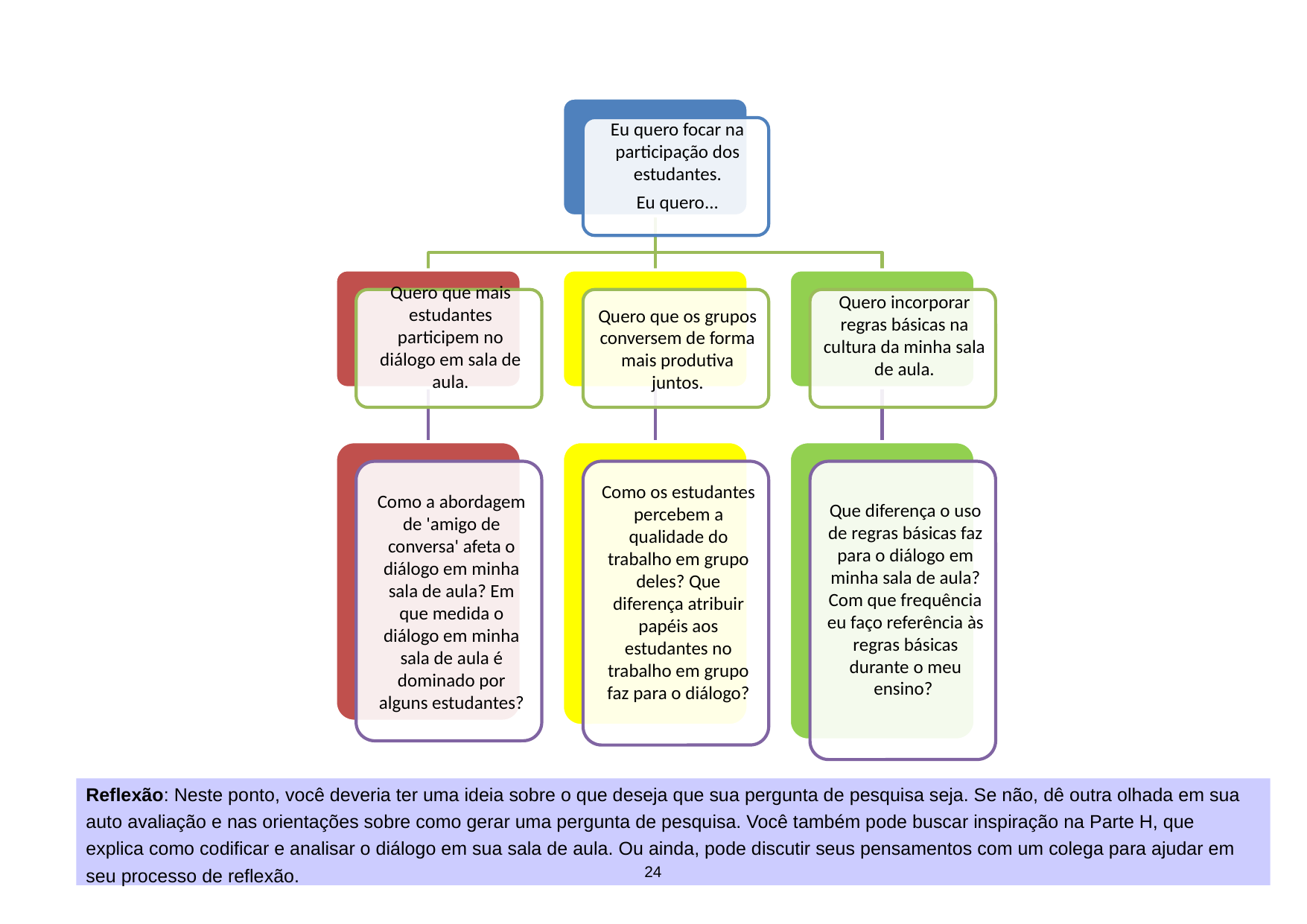

Eu quero focar na participação dos estudantes.
Eu quero...

Quero que mais estudantes participem no diálogo em sala de aula.

Como a abordagem de 'amigo de conversa' afeta o diálogo em minha sala de aula? Em que medida o diálogo em minha sala de aula é dominado por alguns estudantes?
Quero que os grupos conversem de forma mais produtiva juntos.
Como os estudantes percebem a qualidade do trabalho em grupo deles? Que diferença atribuir papéis aos estudantes no trabalho em grupo faz para o diálogo?

Quero incorporar regras básicas na cultura da minha sala de aula.

Que diferença o uso de regras básicas faz para o diálogo em minha sala de aula? Com que frequência eu faço referência às regras básicas durante o meu ensino?

Reflexão: Neste ponto, você deveria ter uma ideia sobre o que deseja que sua pergunta de pesquisa seja. Se não, dê outra olhada em sua auto avaliação e nas orientações sobre como gerar uma pergunta de pesquisa. Você também pode buscar inspiração na Parte H, que explica como codificar e analisar o diálogo em sua sala de aula. Ou ainda, pode discutir seus pensamentos com um colega para ajudar em seu processo de reflexão.
24